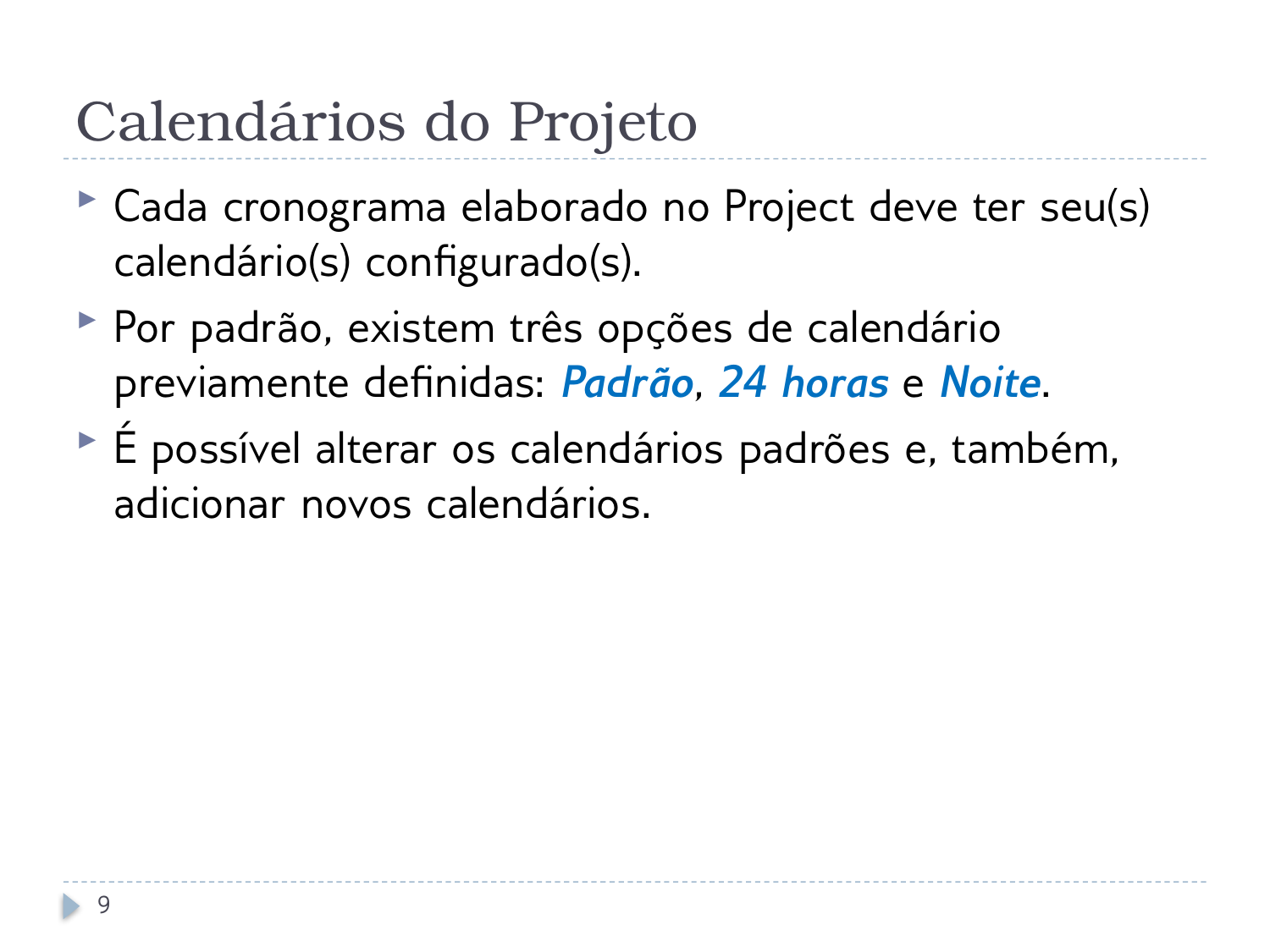

# Calendários do Projeto
Cada cronograma elaborado no Project deve ter seu(s) calendário(s) configurado(s).
Por padrão, existem três opções de calendário previamente definidas: Padrão, 24 horas e Noite.
É possível alterar os calendários padrões e, também, adicionar novos calendários.
9